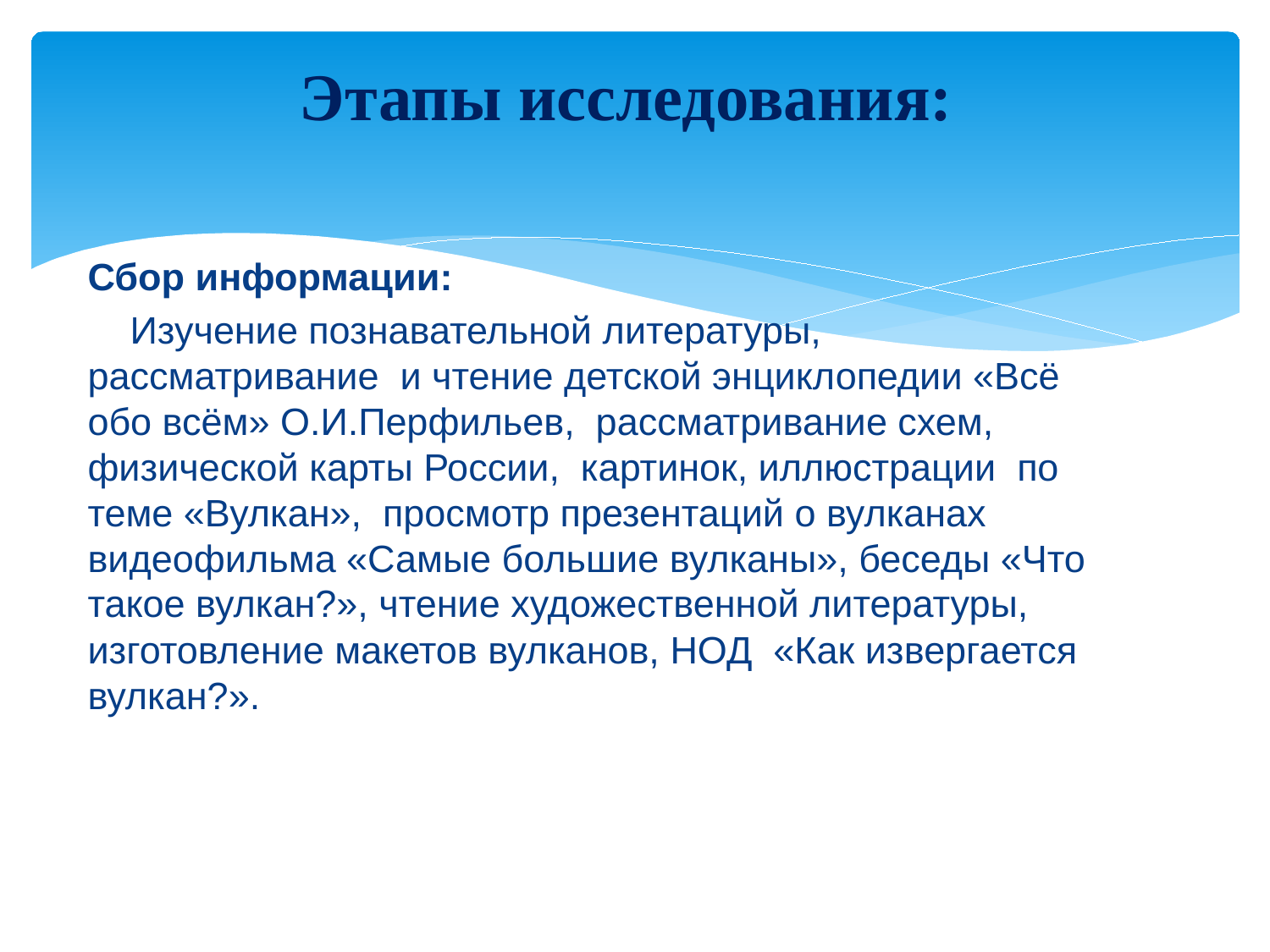

# Этапы исследования:
Сбор информации:
    Изучение познавательной литературы,  рассматривание  и чтение детской энциклопедии «Всё  обо всём» О.И.Перфильев,  рассматривание схем, физической карты России,  картинок, иллюстрации  по теме «Вулкан»,  просмотр презентаций о вулканах видеофильма «Самые большие вулканы», беседы «Что такое вулкан?», чтение художественной литературы, изготовление макетов вулканов, НОД  «Как извергается вулкан?».